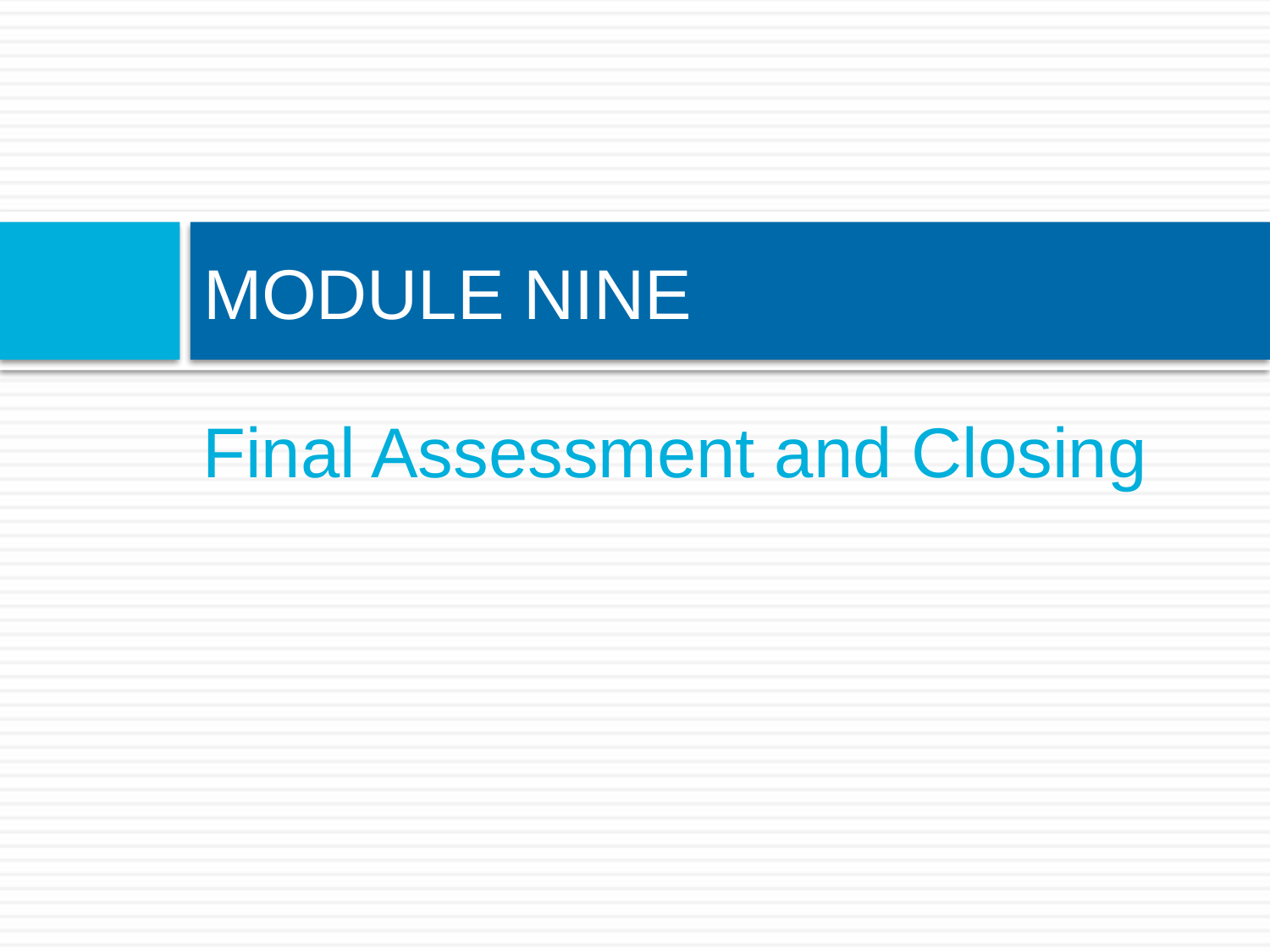

# MODULE NINE
Final Assessment and Closing